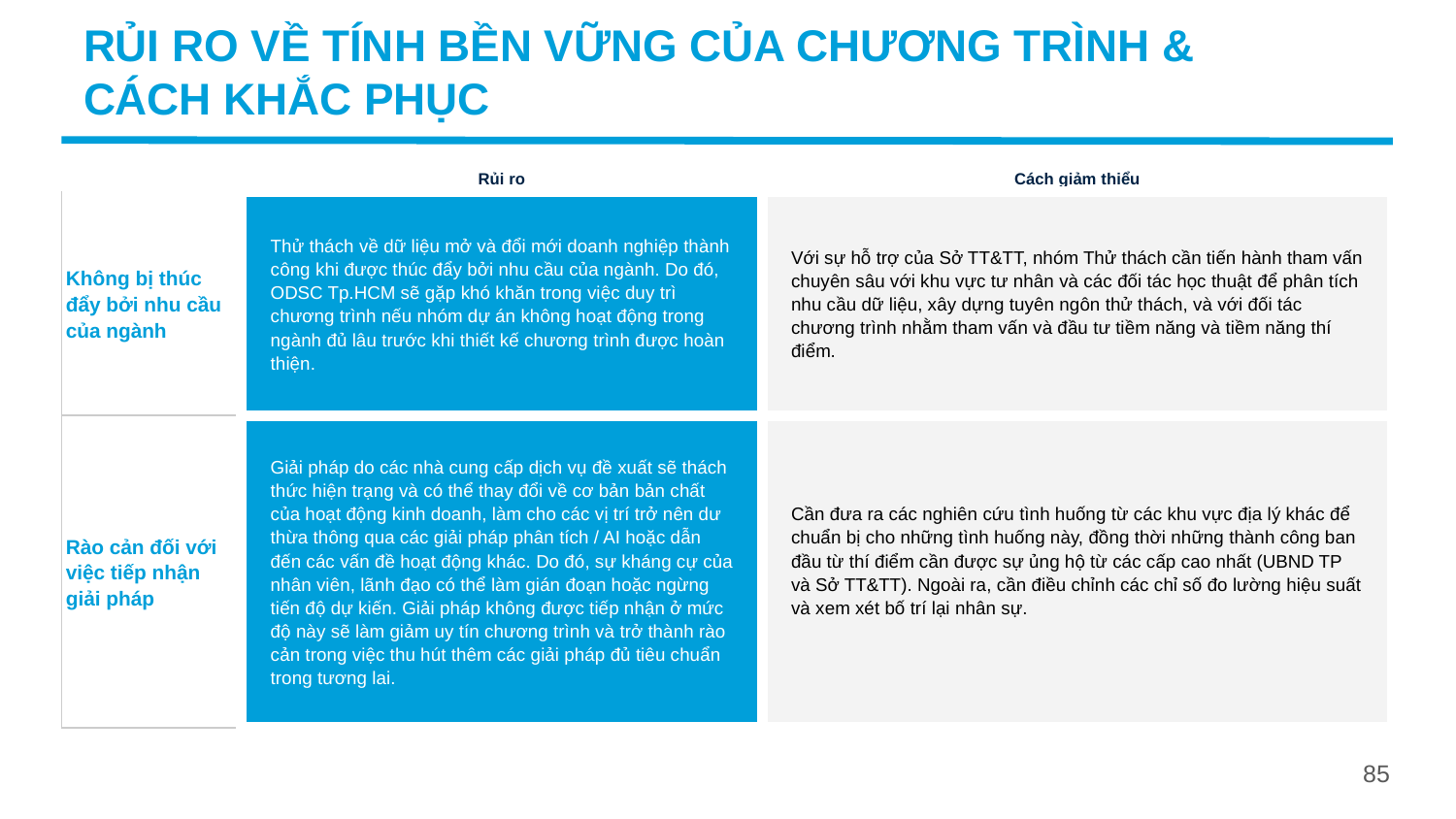

RỦI RO VỀ TÍNH BỀN VỮNG CỦA CHƯƠNG TRÌNH & CÁCH KHẮC PHỤC
|  | Rủi ro | Cách giảm thiểu |
| --- | --- | --- |
| Không bị thúc đẩy bởi nhu cầu của ngành | Thử thách về dữ liệu mở và đổi mới doanh nghiệp thành công khi được thúc đẩy bởi nhu cầu của ngành. Do đó, ODSC Tp.HCM sẽ gặp khó khăn trong việc duy trì chương trình nếu nhóm dự án không hoạt động trong ngành đủ lâu trước khi thiết kế chương trình được hoàn thiện. | Với sự hỗ trợ của Sở TT&TT, nhóm Thử thách cần tiến hành tham vấn chuyên sâu với khu vực tư nhân và các đối tác học thuật để phân tích nhu cầu dữ liệu, xây dựng tuyên ngôn thử thách, và với đối tác chương trình nhằm tham vấn và đầu tư tiềm năng và tiềm năng thí điểm. |
| Rào cản đối với việc tiếp nhận giải pháp | Giải pháp do các nhà cung cấp dịch vụ đề xuất sẽ thách thức hiện trạng và có thể thay đổi về cơ bản bản chất của hoạt động kinh doanh, làm cho các vị trí trở nên dư thừa thông qua các giải pháp phân tích / AI hoặc dẫn đến các vấn đề hoạt động khác. Do đó, sự kháng cự của nhân viên, lãnh đạo có thể làm gián đoạn hoặc ngừng tiến độ dự kiến. Giải pháp không được tiếp nhận ở mức độ này sẽ làm giảm uy tín chương trình và trở thành rào cản trong việc thu hút thêm các giải pháp đủ tiêu chuẩn trong tương lai. | Cần đưa ra các nghiên cứu tình huống từ các khu vực địa lý khác để chuẩn bị cho những tình huống này, đồng thời những thành công ban đầu từ thí điểm cần được sự ủng hộ từ các cấp cao nhất (UBND TP và Sở TT&TT). Ngoài ra, cần điều chỉnh các chỉ số đo lường hiệu suất và xem xét bố trí lại nhân sự. |
85